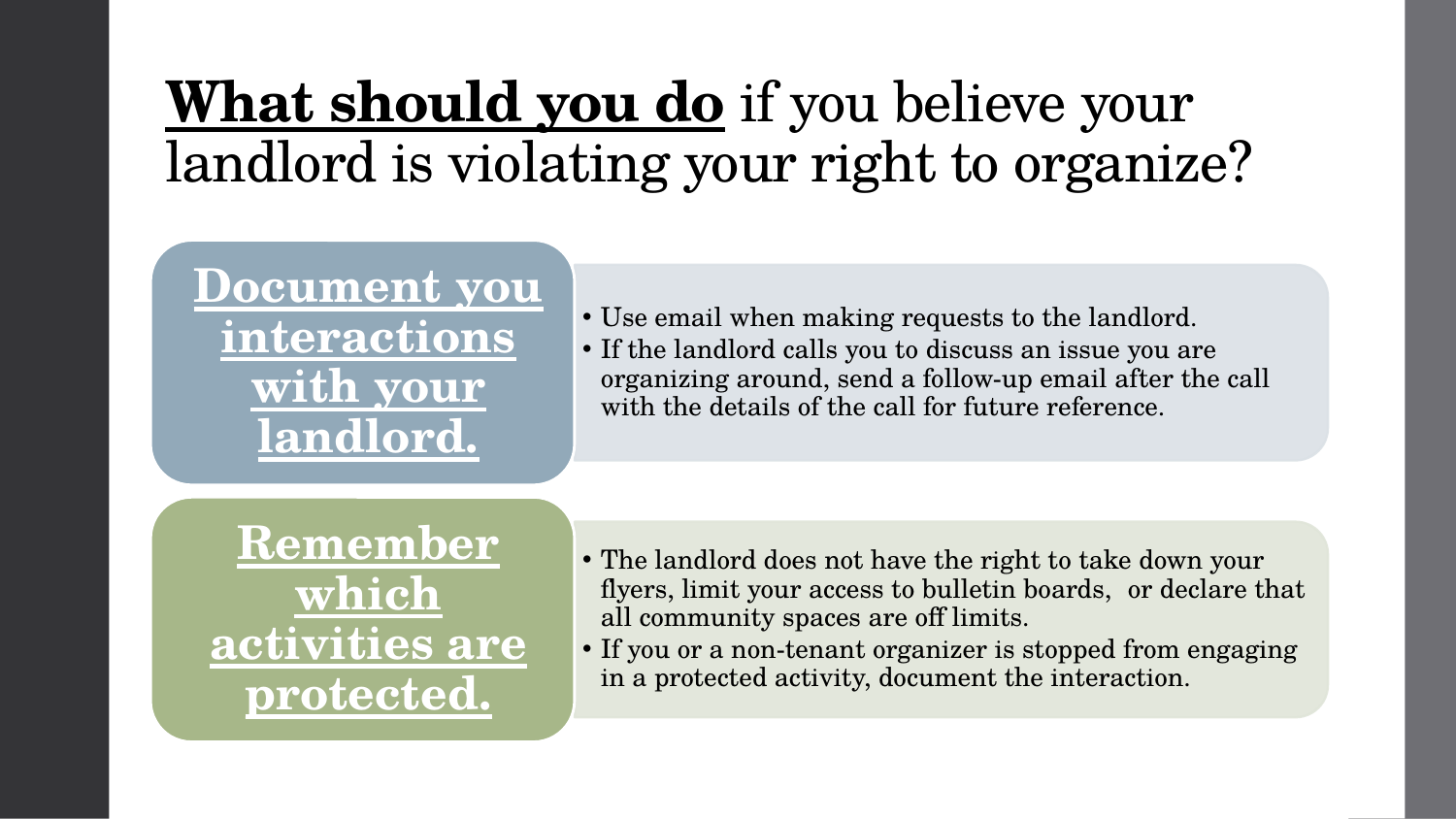

# What should you do if you believe your landlord is violating your right to organize?
Use email when making requests to the landlord.
If the landlord calls you to discuss an issue you are organizing around, send a follow-up email after the call with the details of the call for future reference.
Document you interactions with your landlord.
The landlord does not have the right to take down your flyers, limit your access to bulletin boards,  or declare that all community spaces are off limits.
If you or a non-tenant organizer is stopped from engaging in a protected activity, document the interaction.
Remember which activities are protected.